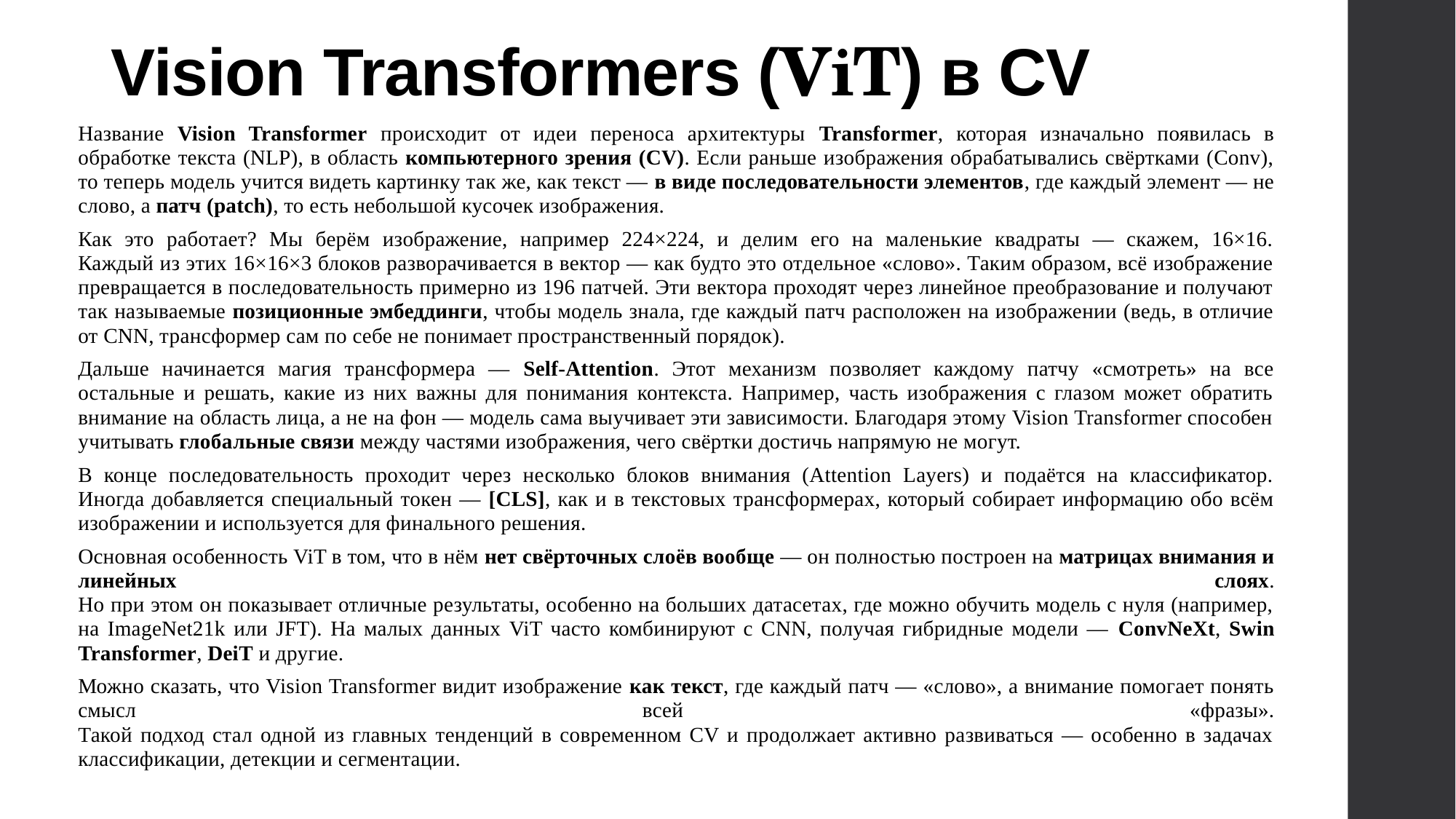

# Vision Transformers (ViT) в CV
Название Vision Transformer происходит от идеи переноса архитектуры Transformer, которая изначально появилась в обработке текста (NLP), в область компьютерного зрения (CV). Если раньше изображения обрабатывались свёртками (Conv), то теперь модель учится видеть картинку так же, как текст — в виде последовательности элементов, где каждый элемент — не слово, а патч (patch), то есть небольшой кусочек изображения.
Как это работает? Мы берём изображение, например 224×224, и делим его на маленькие квадраты — скажем, 16×16.
Каждый из этих 16×16×3 блоков разворачивается в вектор — как будто это отдельное «слово». Таким образом, всё изображение превращается в последовательность примерно из 196 патчей. Эти вектора проходят через линейное преобразование и получают так называемые позиционные эмбеддинги, чтобы модель знала, где каждый патч расположен на изображении (ведь, в отличие от CNN, трансформер сам по себе не понимает пространственный порядок).
Дальше начинается магия трансформера — Self-Attention. Этот механизм позволяет каждому патчу «смотреть» на все остальные и решать, какие из них важны для понимания контекста. Например, часть изображения с глазом может обратить внимание на область лица, а не на фон — модель сама выучивает эти зависимости. Благодаря этому Vision Transformer способен учитывать глобальные связи между частями изображения, чего свёртки достичь напрямую не могут.
В конце последовательность проходит через несколько блоков внимания (Attention Layers) и подаётся на классификатор.
Иногда добавляется специальный токен — [CLS], как и в текстовых трансформерах, который собирает информацию обо всём изображении и используется для финального решения.
Основная особенность ViT в том, что в нём нет свёрточных слоёв вообще — он полностью построен на матрицах внимания и линейных слоях.
Но при этом он показывает отличные результаты, особенно на больших датасетах, где можно обучить модель с нуля (например, на ImageNet21k или JFT). На малых данных ViT часто комбинируют с CNN, получая гибридные модели — ConvNeXt, Swin Transformer, DeiT и другие.
Можно сказать, что Vision Transformer видит изображение как текст, где каждый патч — «слово», а внимание помогает понять смысл всей «фразы».
Такой подход стал одной из главных тенденций в современном CV и продолжает активно развиваться — особенно в задачах классификации, детекции и сегментации.